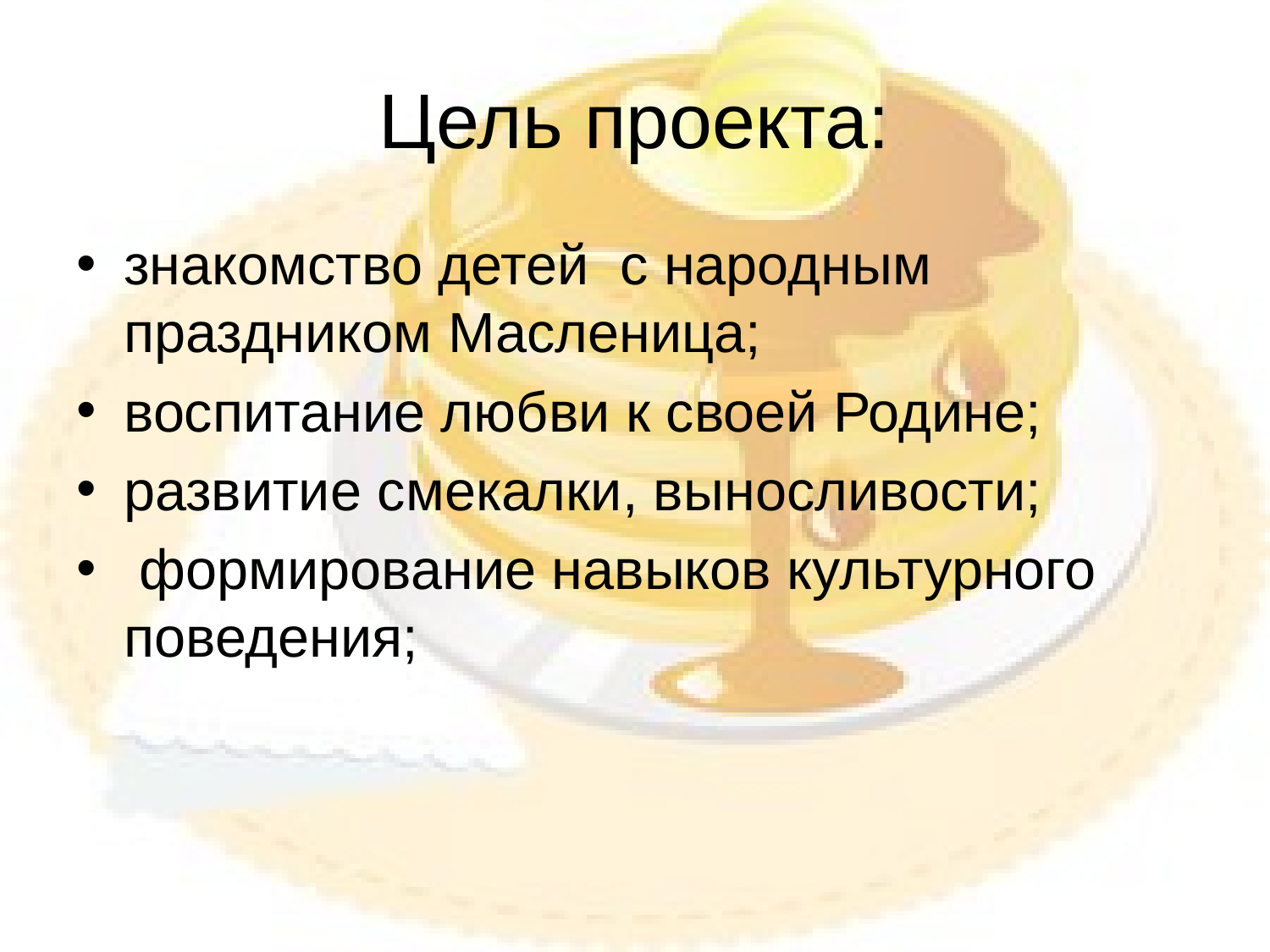

# Цель проекта:
знакомство детей  с народным праздником Масленица;
воспитание любви к своей Родине;
развитие смекалки, выносливости;
 формирование навыков культурного поведения;